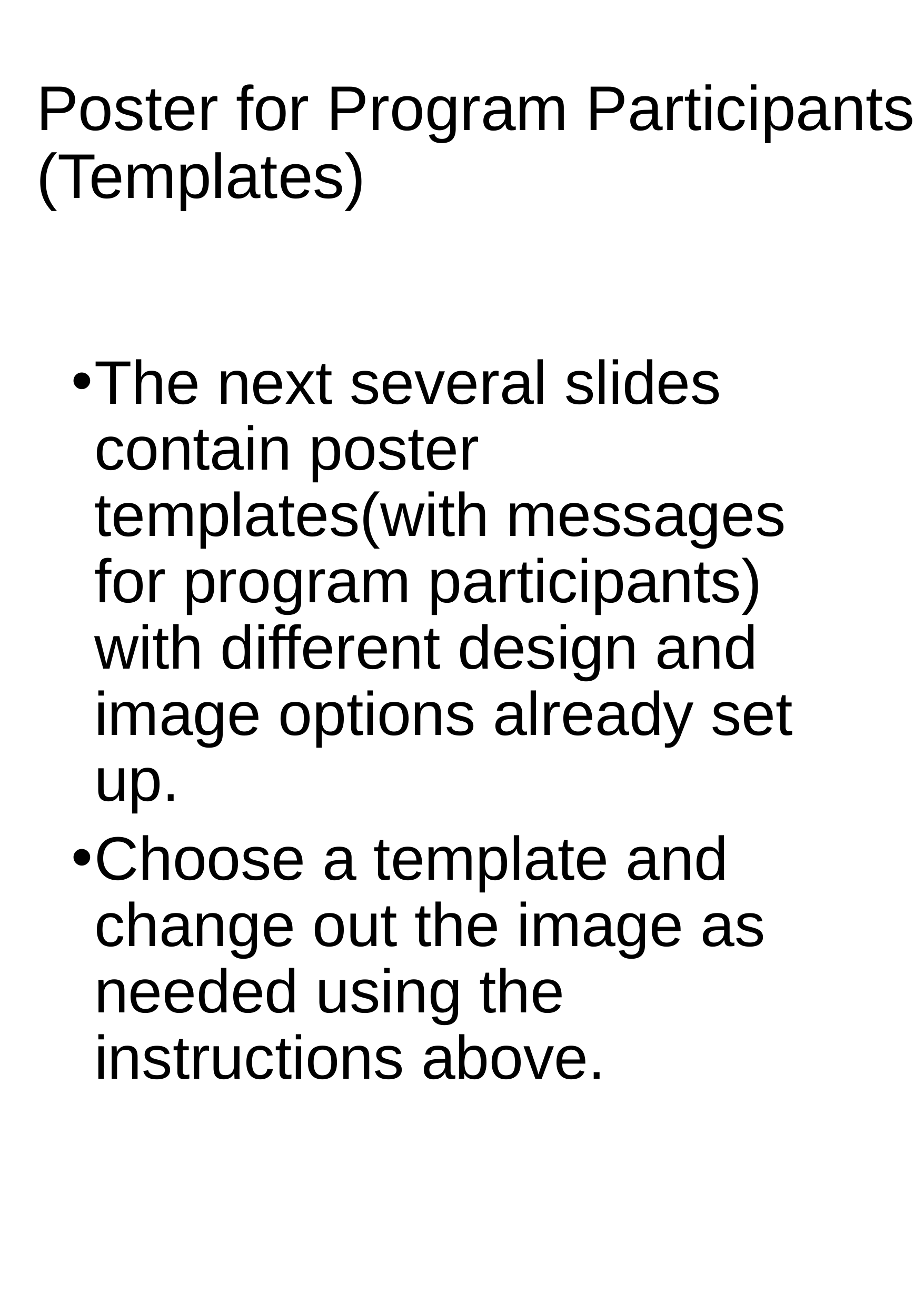

# Poster for Program Participants (Templates)
The next several slides contain poster templates(with messages for program participants) with different design and image options already set up.
Choose a template and change out the image as needed using the instructions above.